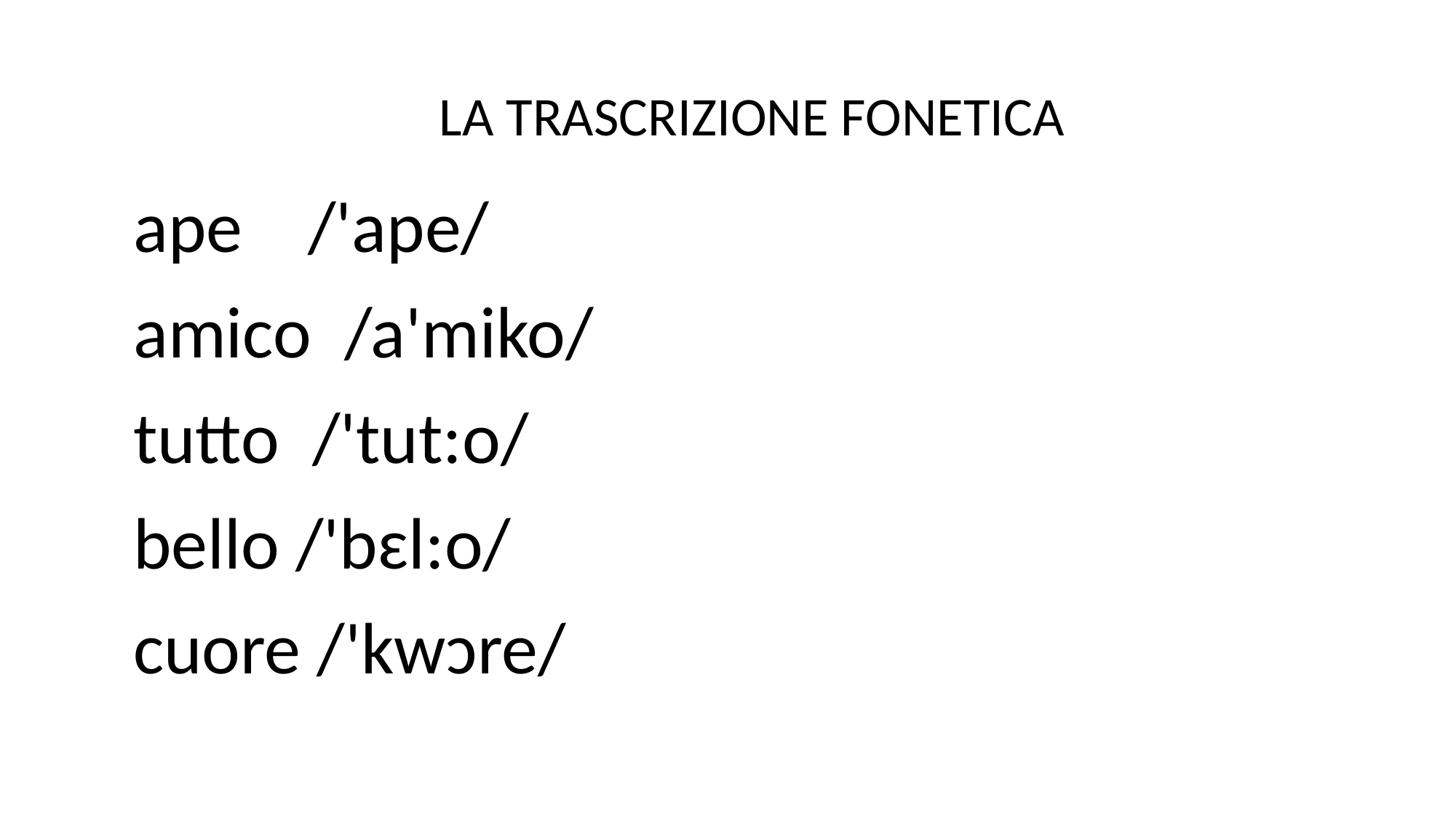

LA TRASCRIZIONE FONETICA

ape    /'ape/

amico  /a'miko/

tutto  /'tut:o/

bello /'bɛl:o/

cuore /'kwͻre/